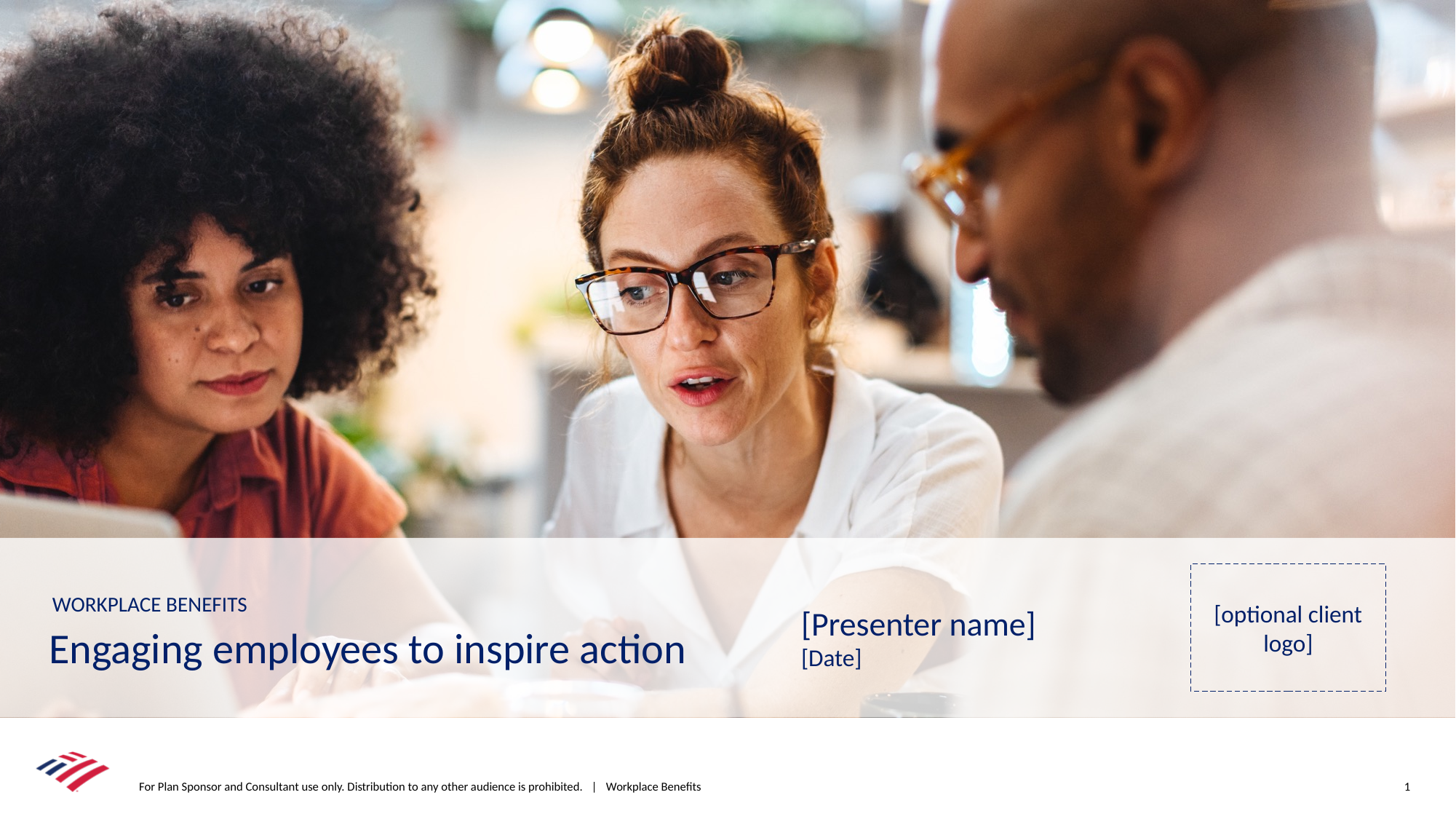

[optional client logo]

WORKPLACE BENEFITS
Engaging employees to inspire action
[Presenter name]
[Date]